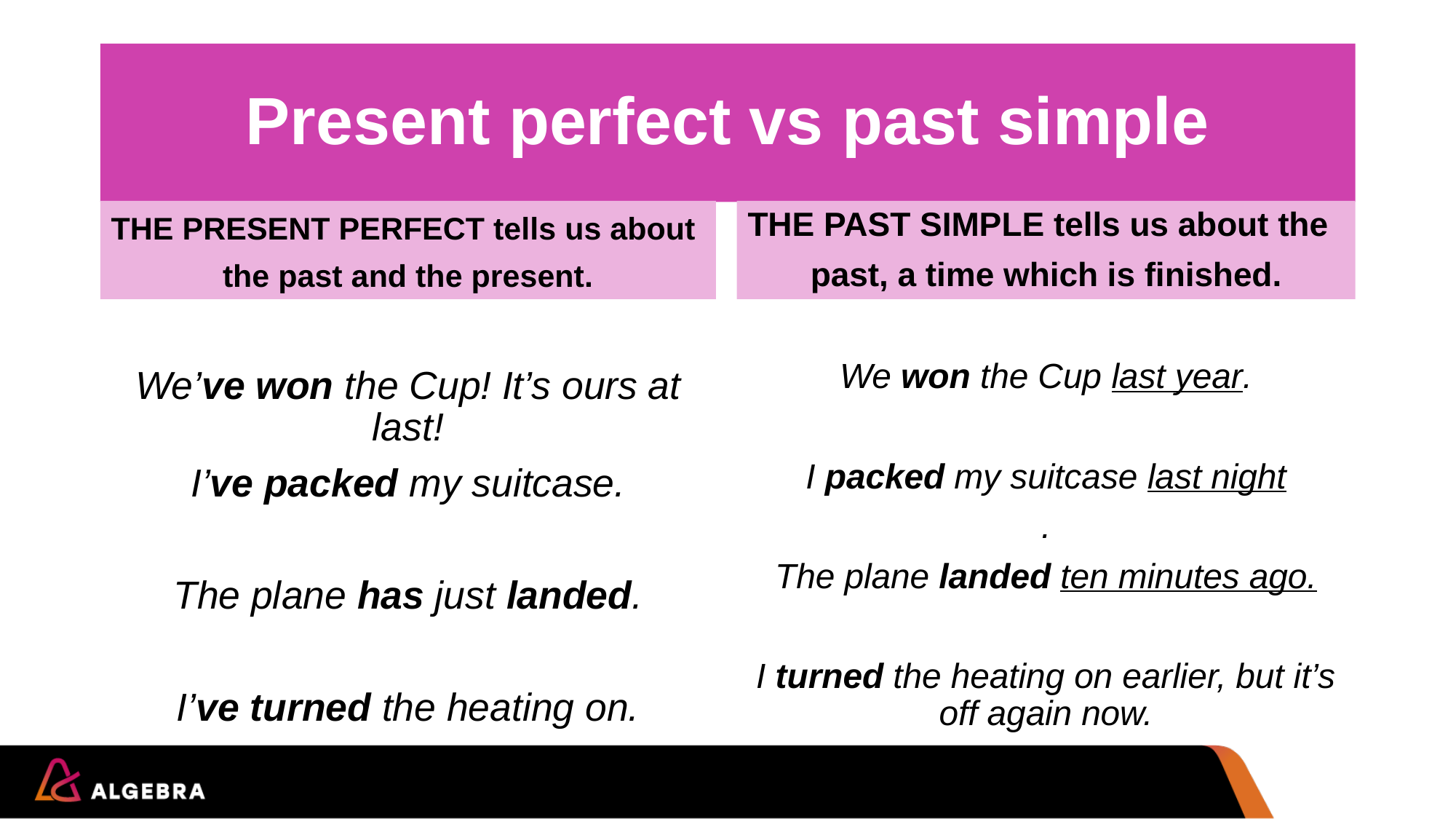

# Present perfect vs past simple
THE PRESENT PERFECT tells us about
the past and the present.
THE PAST SIMPLE tells us about the
past, a time which is finished.

We’ve won the Cup! It’s ours at last!
I’ve packed my suitcase.

The plane has just landed.

I’ve turned the heating on.

We won the Cup last year.

I packed my suitcase last night
.
The plane landed ten minutes ago.

I turned the heating on earlier, but it’s off again now.